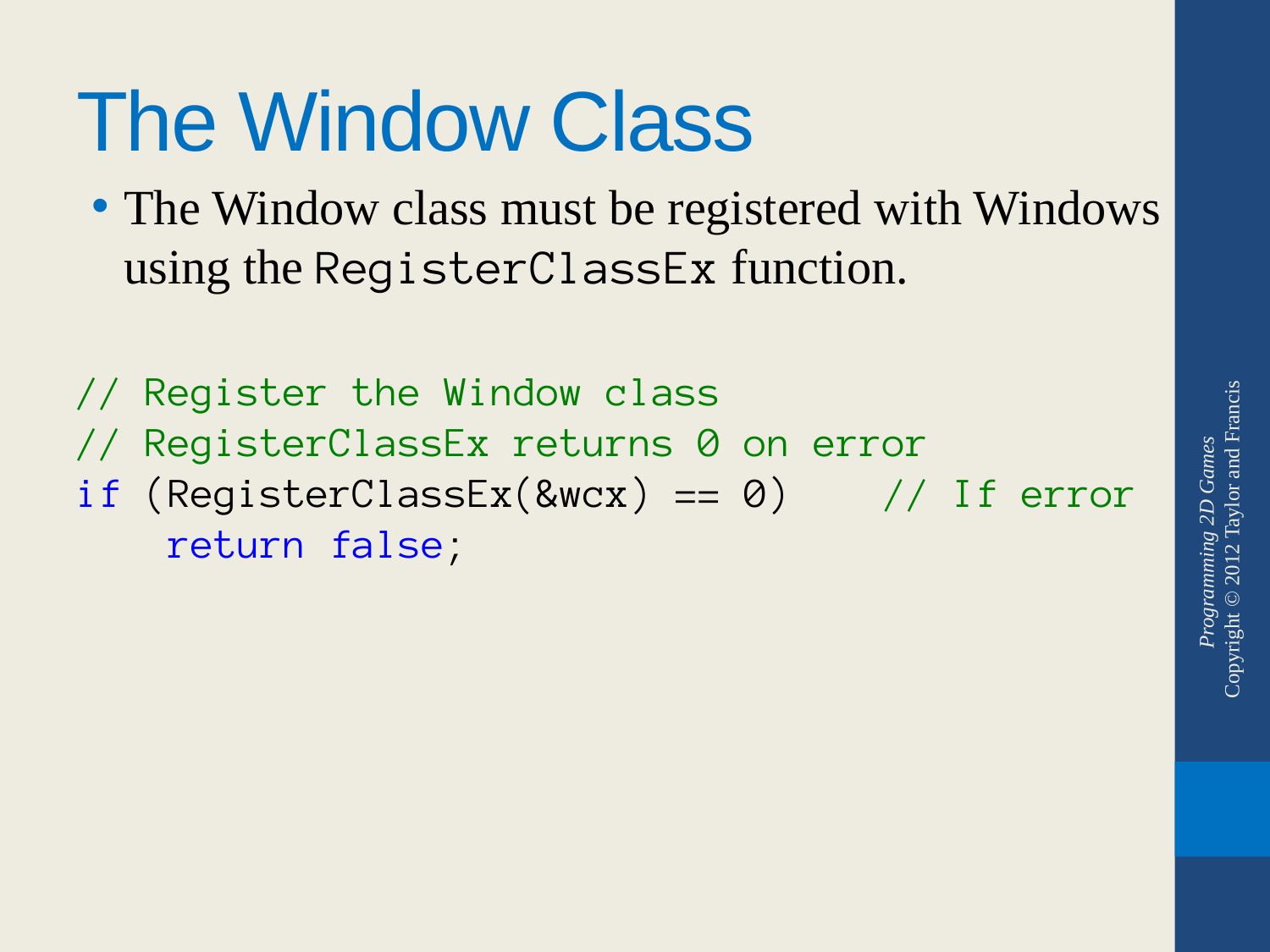

# The Window Class
The Window class must be registered with Windows using the RegisterClassEx function.

// Register the Window class
// RegisterClassEx returns 0 on error
if (RegisterClassEx(&wcx) == 0)    // If error
    return false;

Programming 2D Games
Copyright © 2012 Taylor and Francis